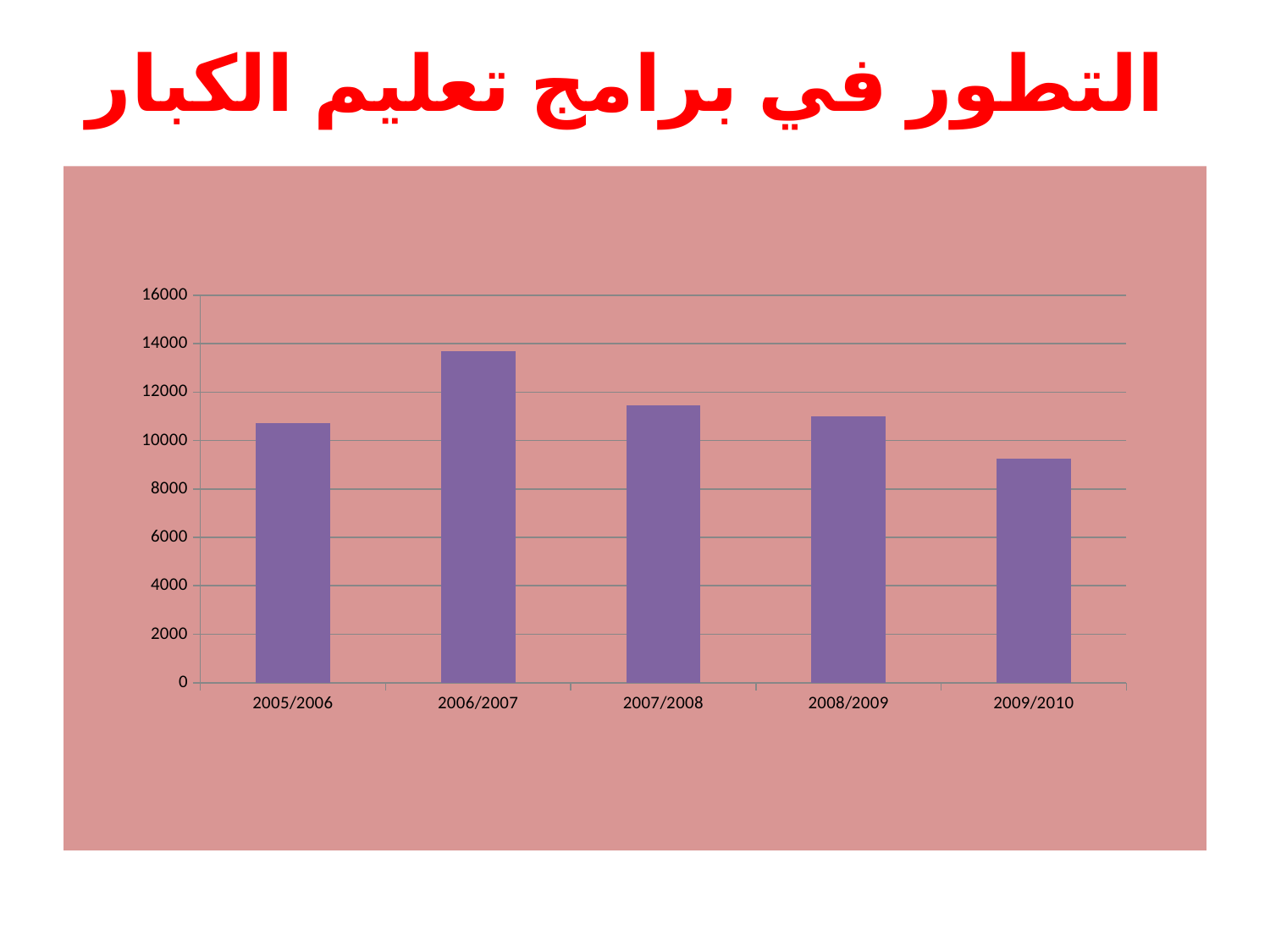

# التطور في برامج تعليم الكبار

### Chart

| Category | عدد الدارسين في مراكز محو الامية  |
|---|---|
| 2005/2006 | 10726.0 |
| 2006/2007 | 13705.0 |
| 2007/2008 | 11460.0 |
| 2008/2009 | 10990.0 |
| 2009/2010 | 9265.0 |